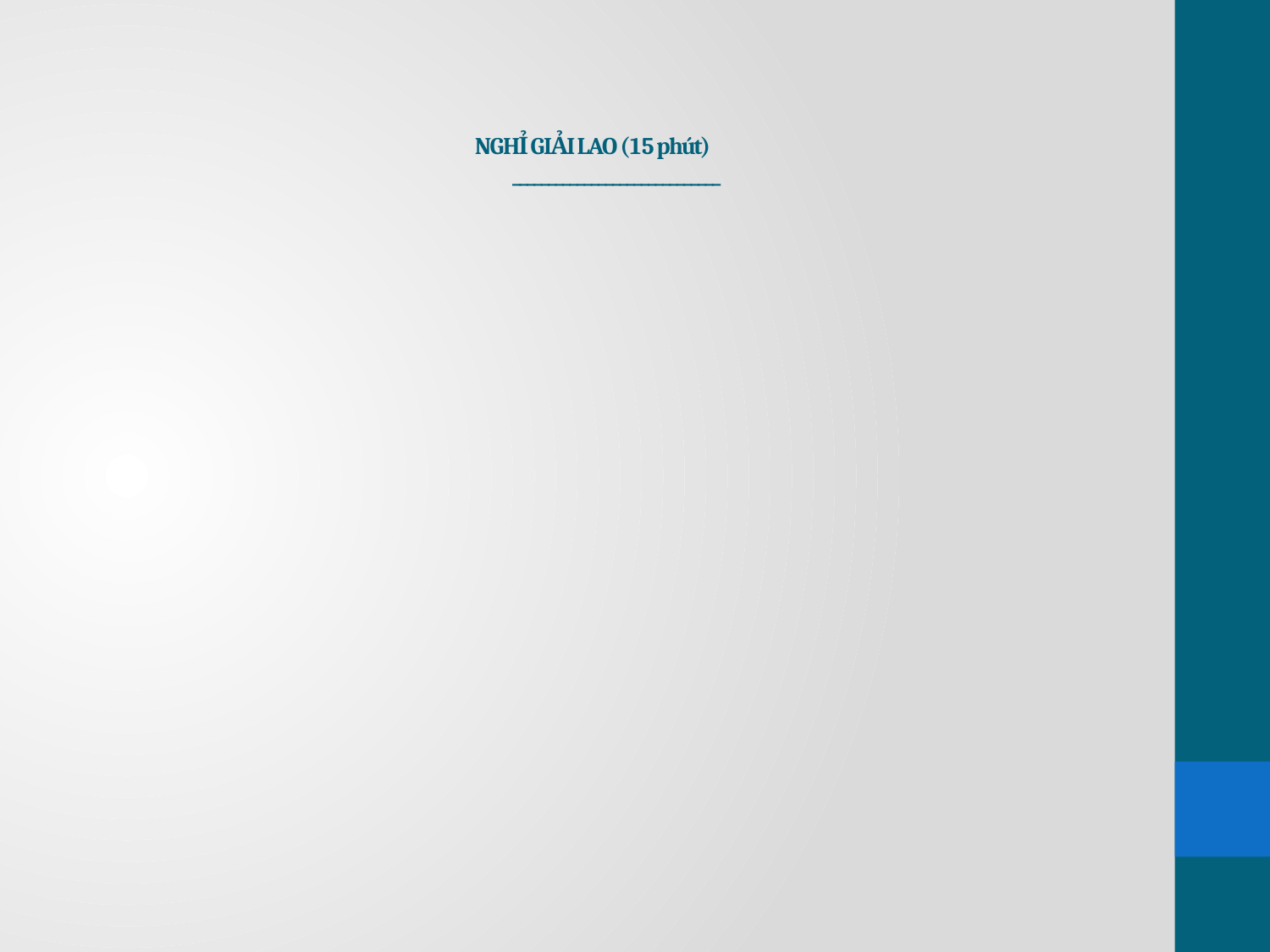

# NGHỈ GIẢI LAO (15 phút)
             _____________________________